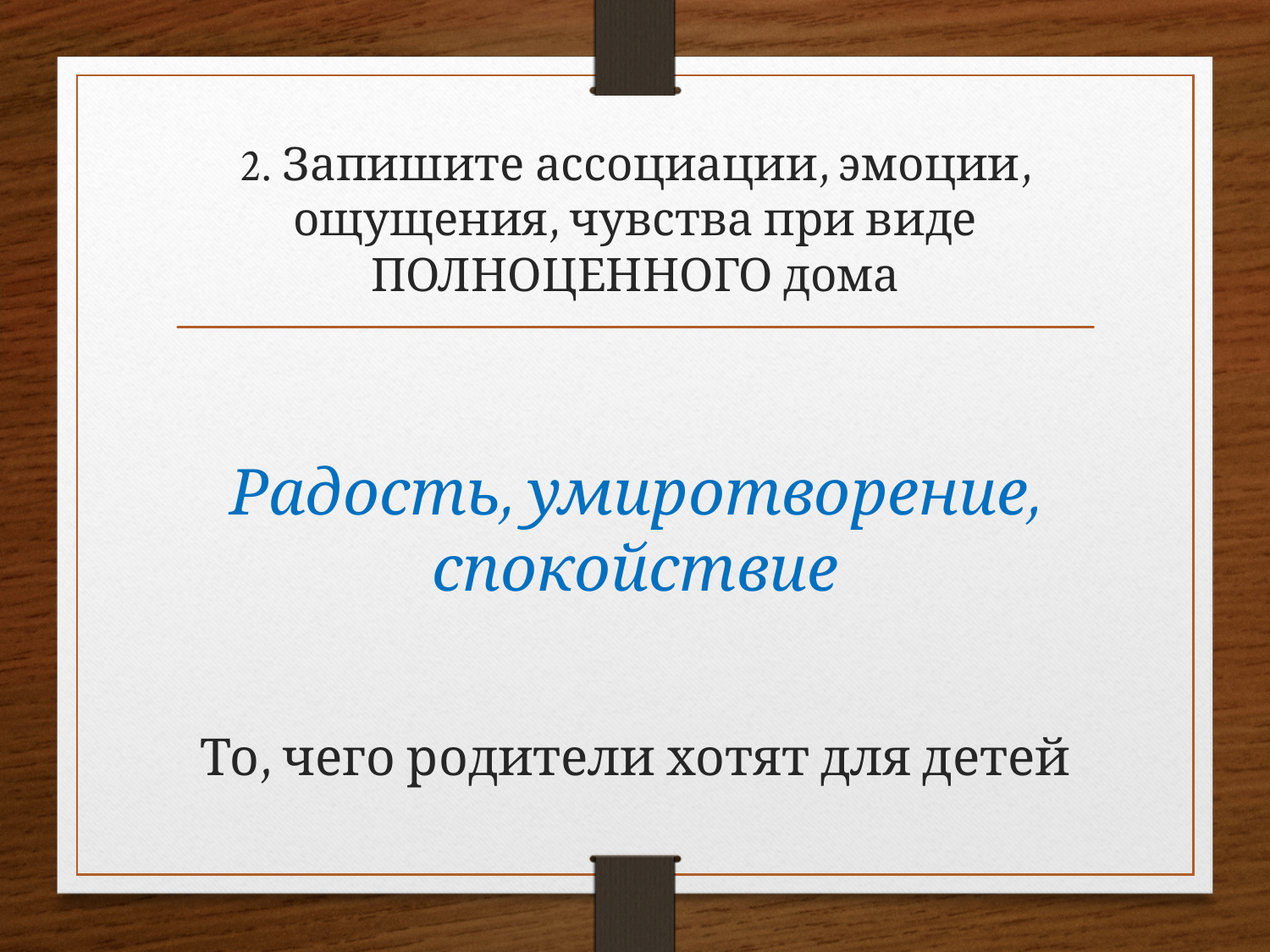

# 2. Запишите ассоциации, эмоции, ощущения, чувства при виде ПОЛНОЦЕННОГО дома

Радость, умиротворение, спокойствие

То, чего родители хотят для детей